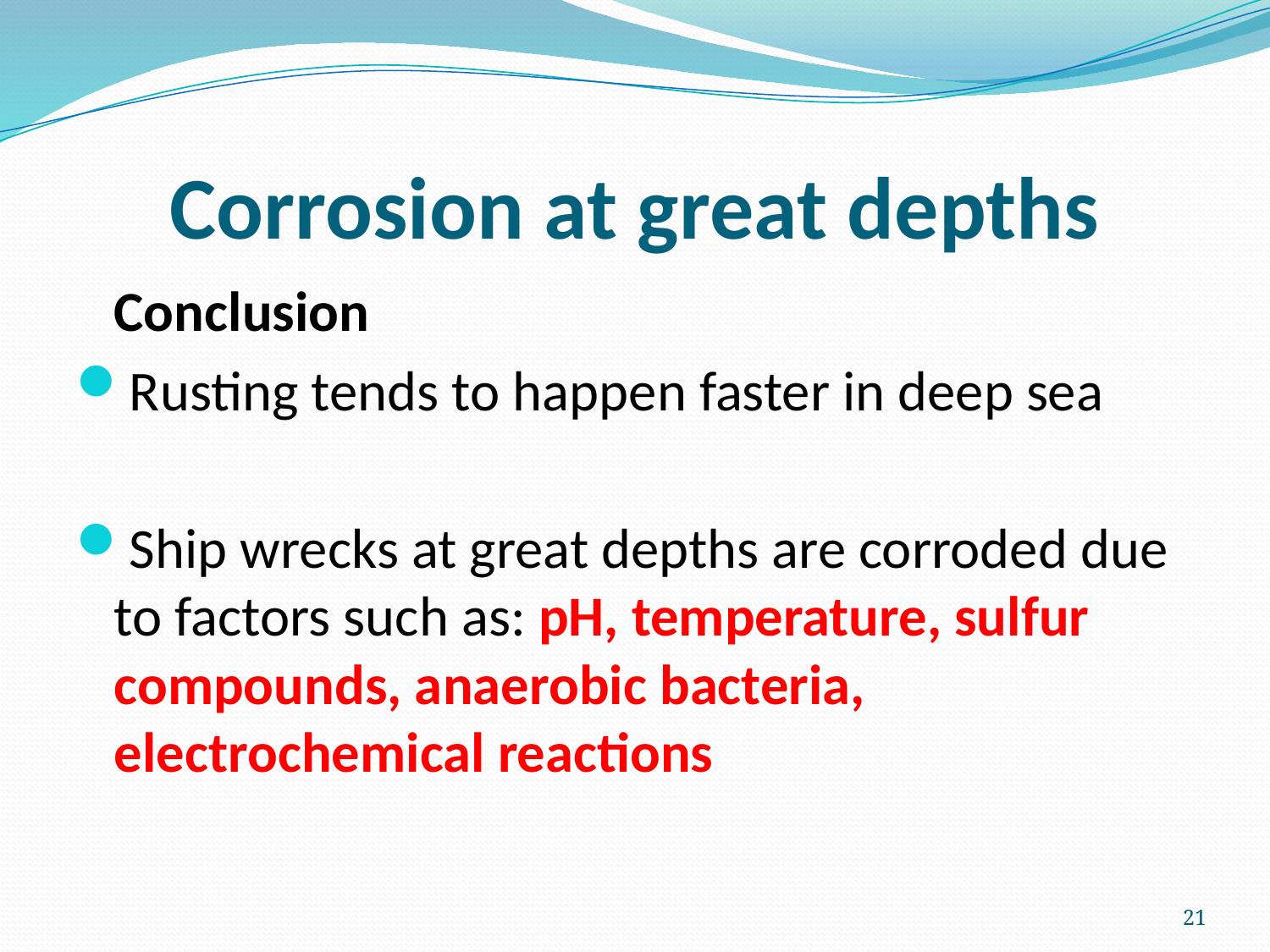

# Corrosion at great depths
	Conclusion
Rusting tends to happen faster in deep sea

Ship wrecks at great depths are corroded due to factors such as: pH, temperature, sulfur compounds, anaerobic bacteria, electrochemical reactions

21